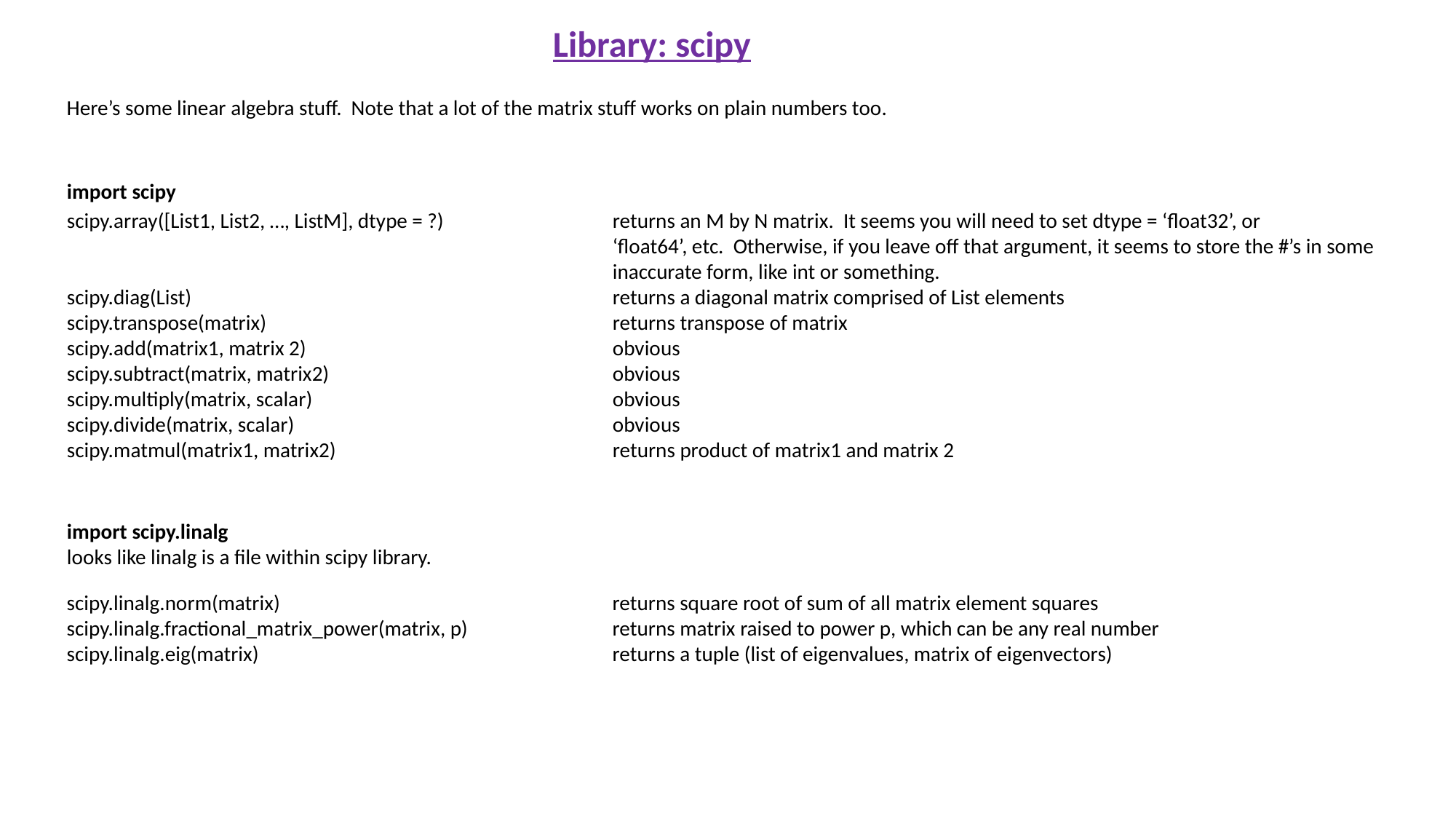

Library: scipy
Here’s some linear algebra stuff.  Note that a lot of the matrix stuff works on plain numbers too.
import scipy
scipy.array([List1, List2, …, ListM], dtype = ?)		returns an M by N matrix.  It seems you will need to set dtype = ‘float32’, or
					‘float64’, etc.  Otherwise, if you leave off that argument, it seems to store the #’s in some
					inaccurate form, like int or something.
scipy.diag(List)				returns a diagonal matrix comprised of List elements
scipy.transpose(matrix)				returns transpose of matrix
scipy.add(matrix1, matrix 2)			obvious
scipy.subtract(matrix, matrix2)			obvious
scipy.multiply(matrix, scalar)			obvious
scipy.divide(matrix, scalar)			obvious
scipy.matmul(matrix1, matrix2)			returns product of matrix1 and matrix 2
import scipy.linalg
looks like linalg is a file within scipy library.
scipy.linalg.norm(matrix)				returns square root of sum of all matrix element squares
scipy.linalg.fractional_matrix_power(matrix, p)		returns matrix raised to power p, which can be any real number
scipy.linalg.eig(matrix)				returns a tuple (list of eigenvalues, matrix of eigenvectors)